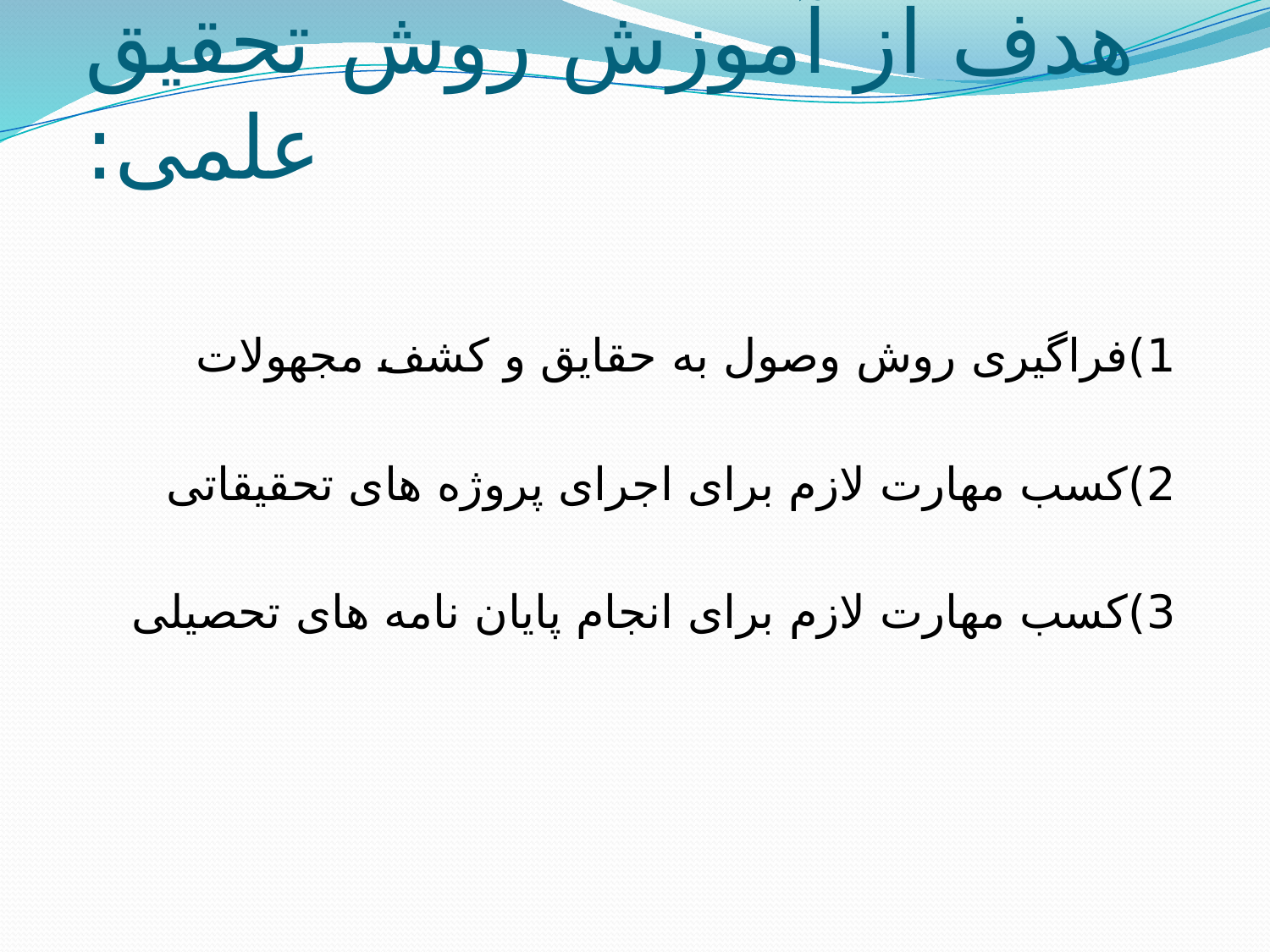

# هدف از آموزش روش تحقیق علمی:

1)فراگیری روش وصول به حقایق و کشف مجهولات

2)کسب مهارت لازم برای اجرای پروژه های تحقیقاتی

3)کسب مهارت لازم برای انجام پایان نامه های تحصیلی